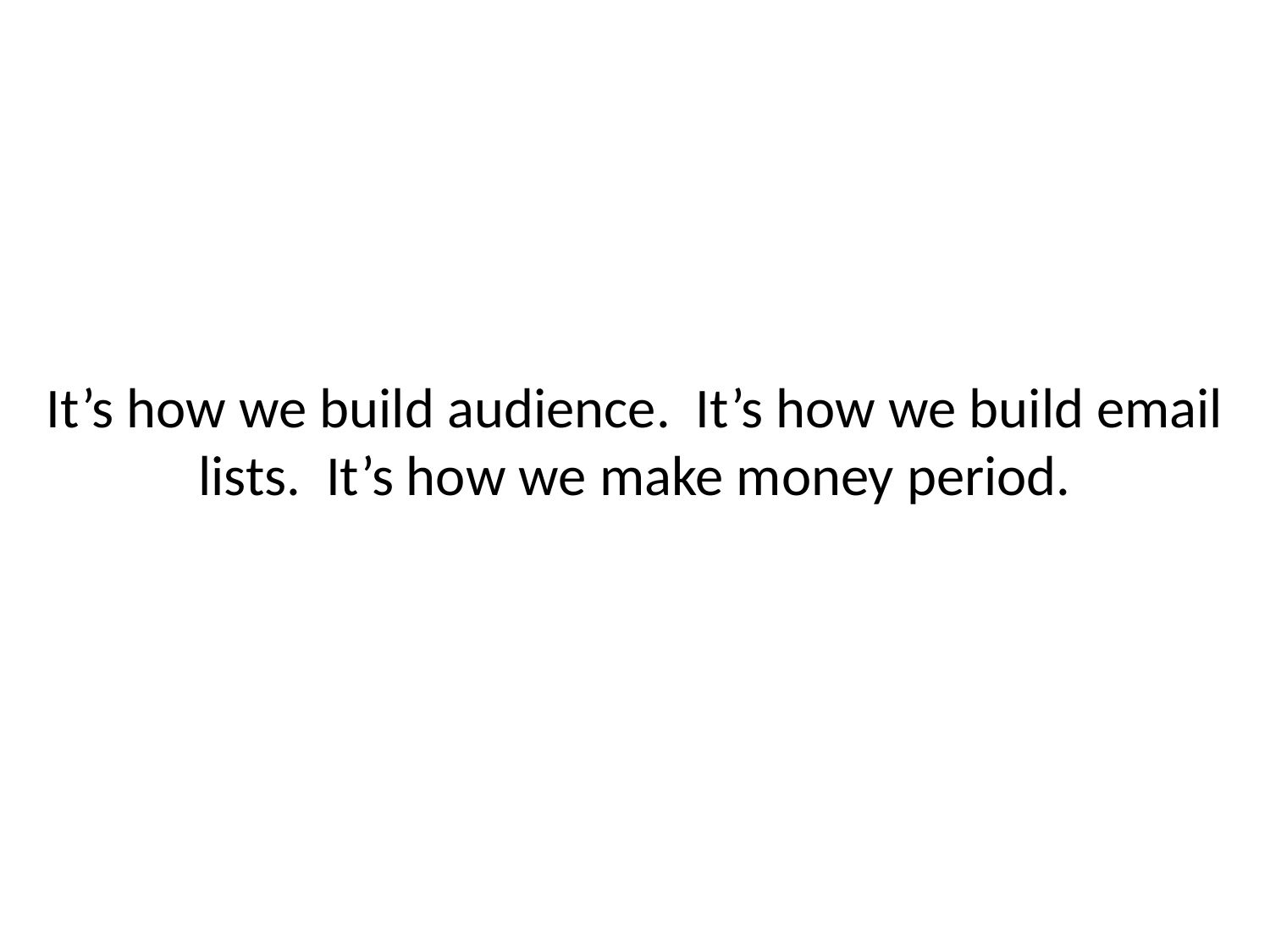

# It’s how we build audience.  It’s how we build email lists.  It’s how we make money period.